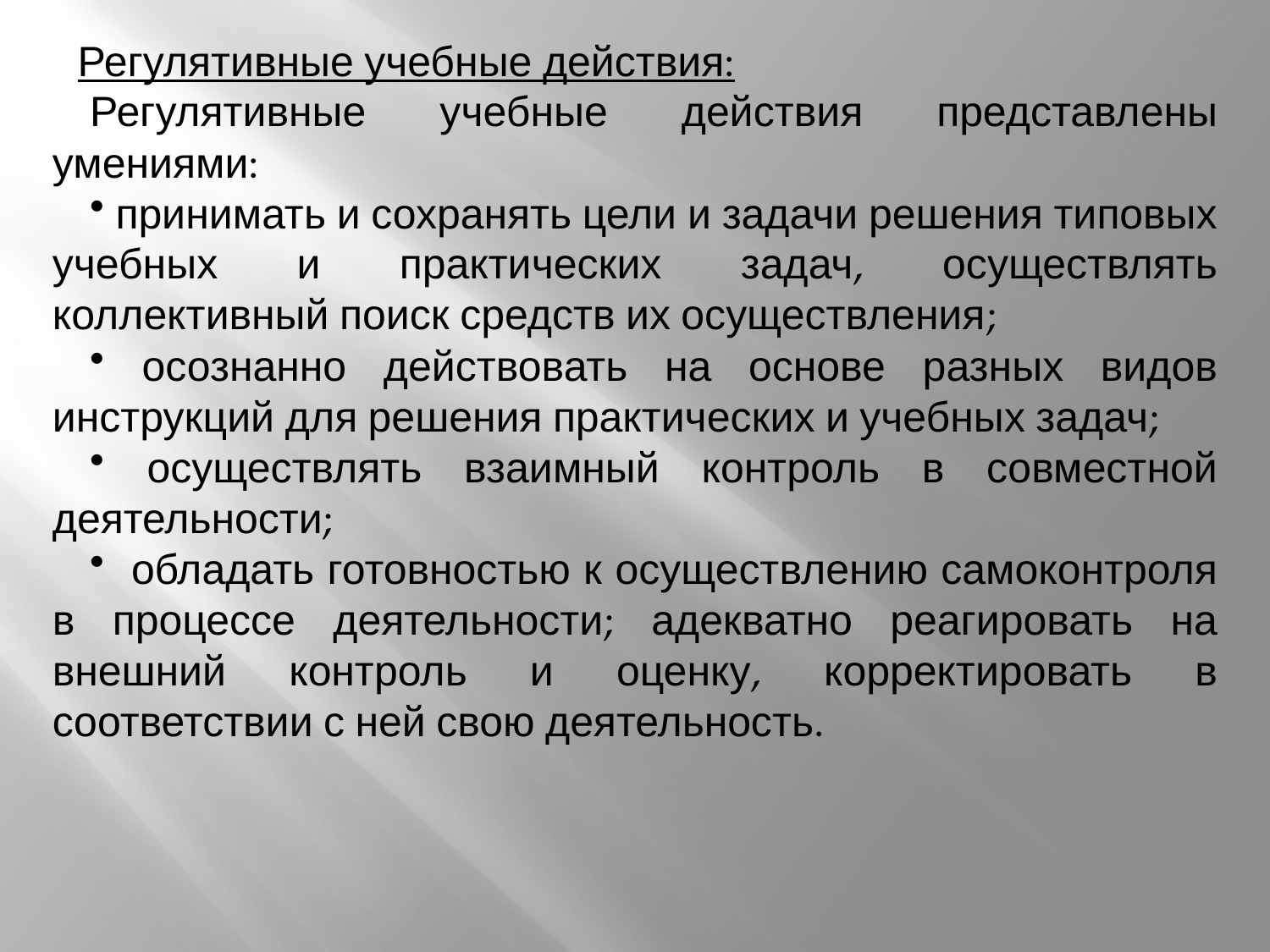

Регулятивные учебные действия:
Регулятивные учебные действия представлены умениями:
 принимать и сохранять цели и задачи решения типовых учебных и практических задач, осуществлять коллективный поиск средств их осуществления;
 осознанно действовать на основе разных видов инструкций для решения практических и учебных задач;
 осуществлять взаимный контроль в совместной деятельности;
  обладать готовностью к осуществлению самоконтроля в процессе деятельности; адекватно реагировать на внешний контроль и оценку, корректировать в соответствии с ней свою деятельность.